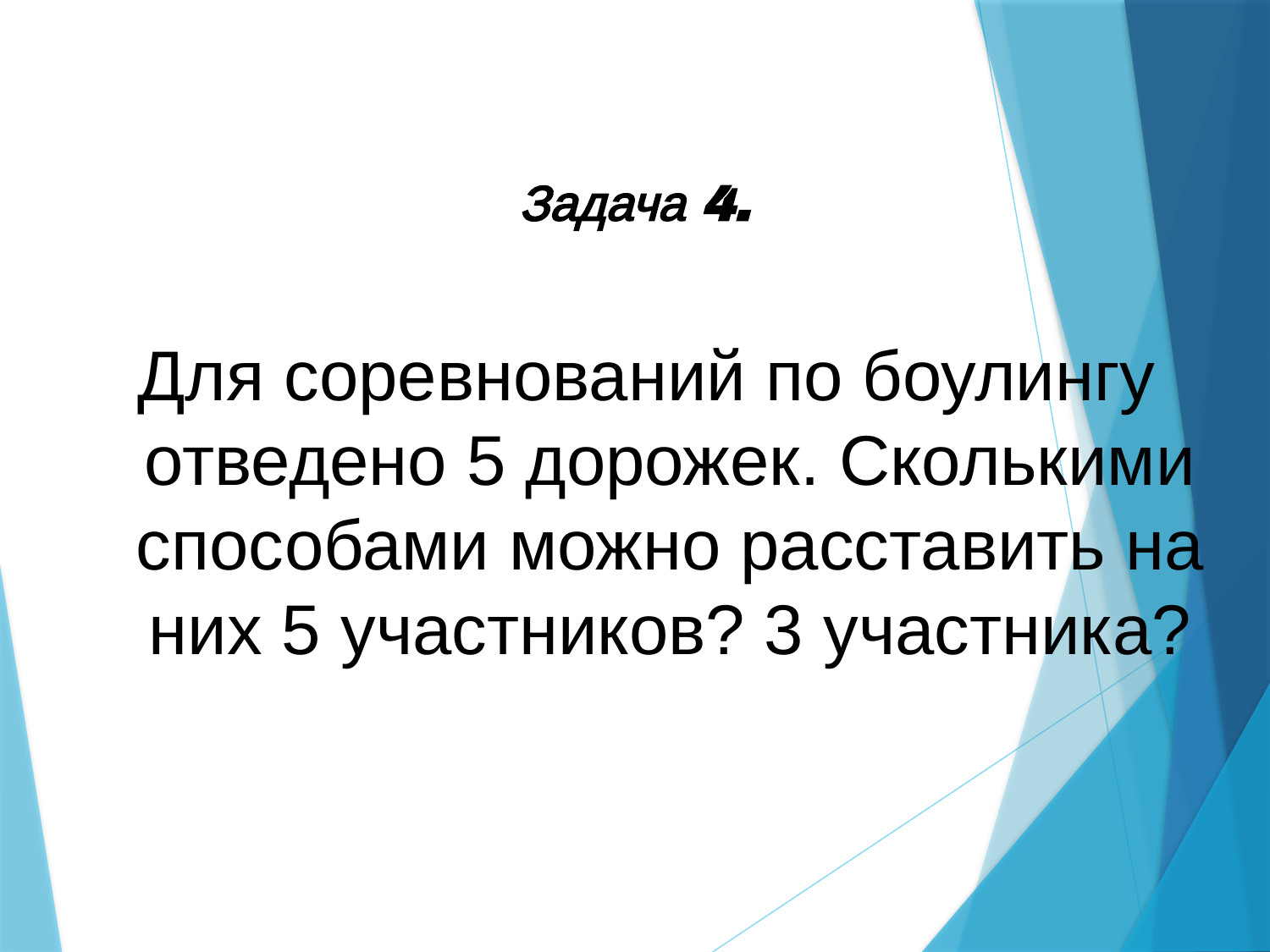

# Задача 4.
Для соревнований по боулингу отведено 5 дорожек. Сколькими способами можно расставить на них 5 участников? 3 участника?